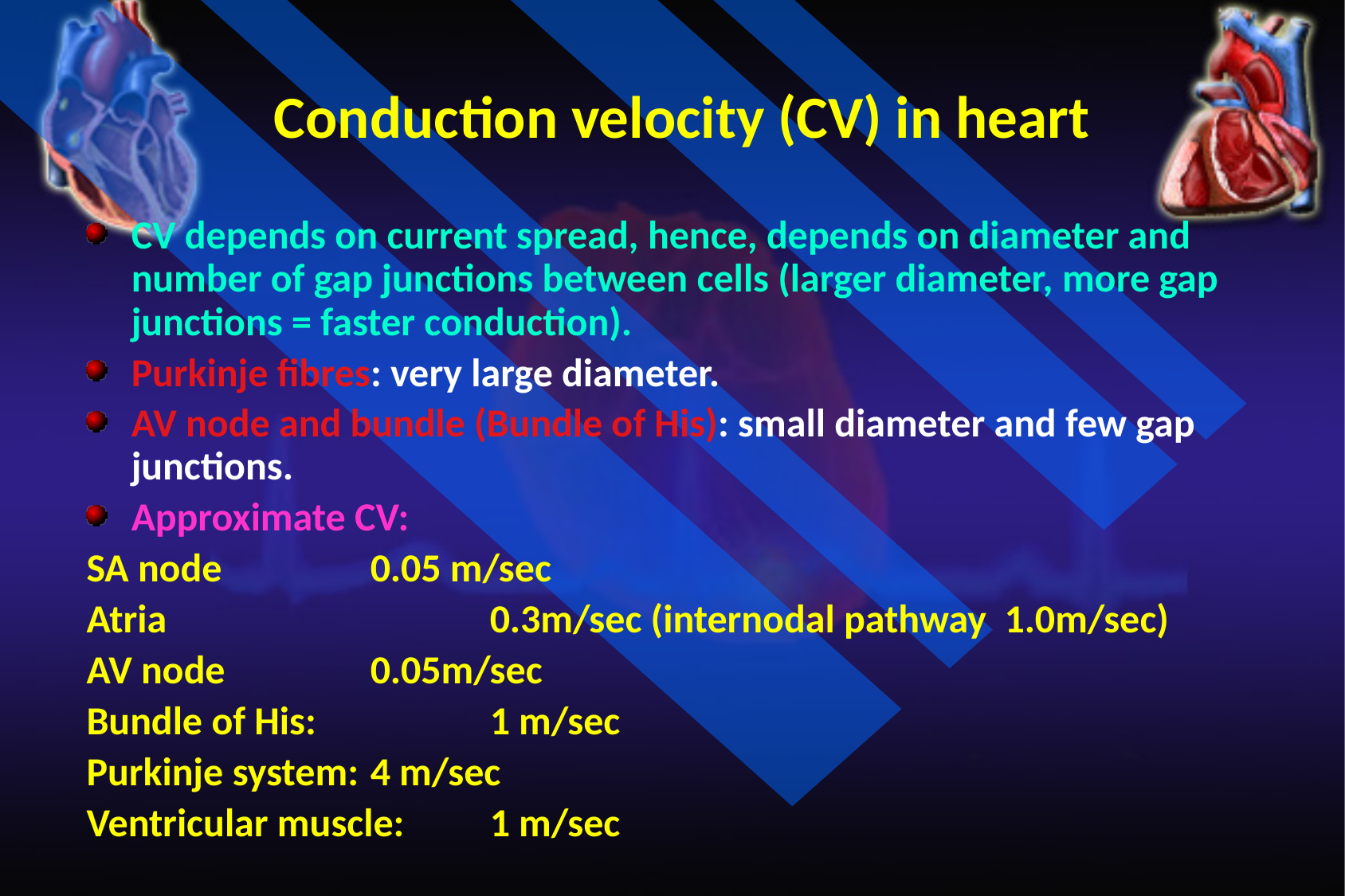

Conduction velocity (CV) in heart
CV depends on current spread, hence, depends on diameter and number of gap junctions between cells (larger diameter, more gap junctions = faster conduction).
Purkinje fibres: very large diameter.
AV node and bundle (Bundle of His): small diameter and few gap junctions.
Approximate CV:
SA node		0.05 m/sec
Atria			0.3m/sec (internodal pathway  1.0m/sec)
AV node		0.05m/sec
Bundle of His:		1 m/sec
Purkinje system:	4 m/sec
Ventricular muscle:	1 m/sec